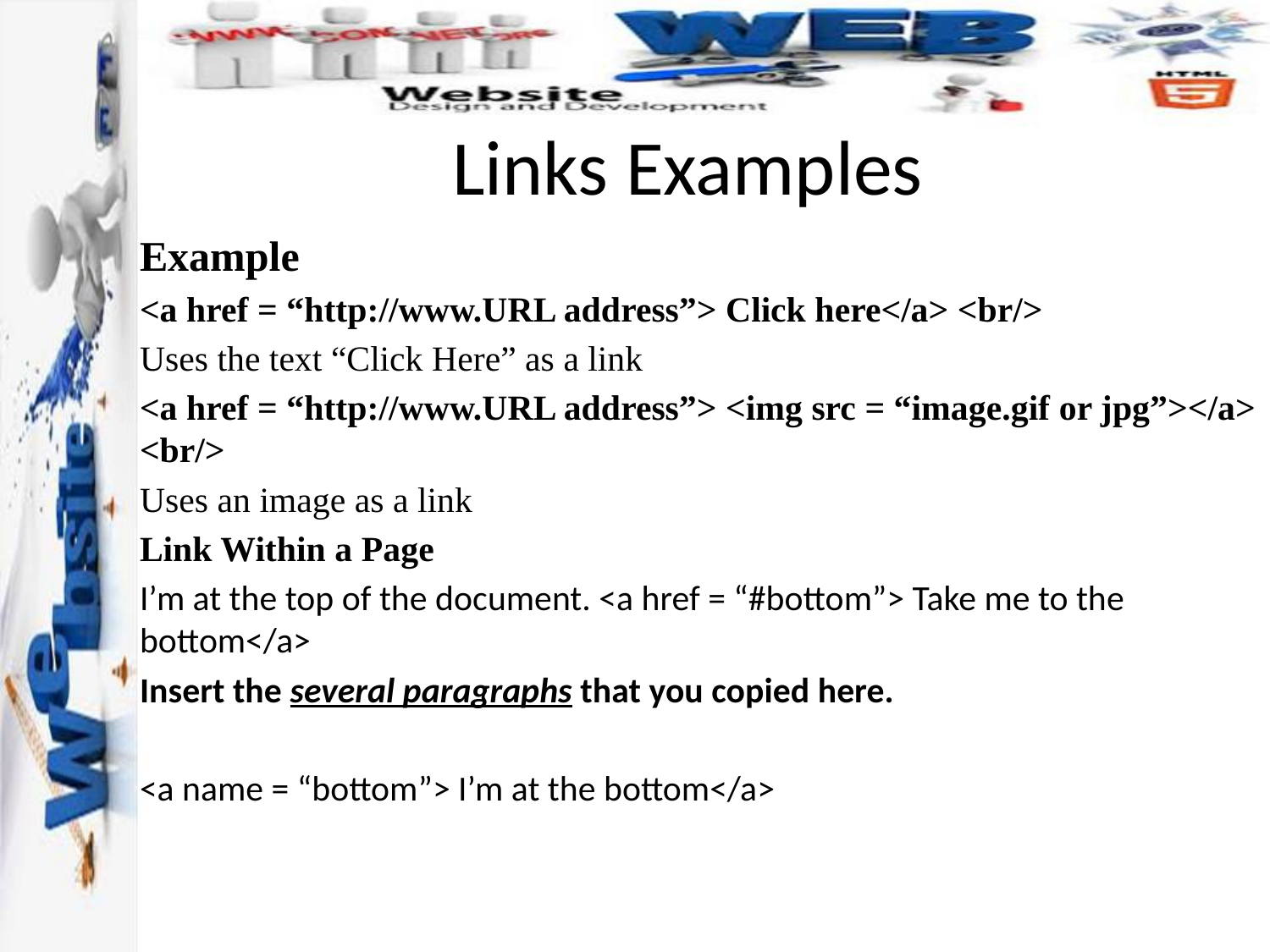

# Links Examples
Example
<a href = “http://www.URL address”> Click here</a> <br/>
Uses the text “Click Here” as a link
<a href = “http://www.URL address”> <img src = “image.gif or jpg”></a> <br/>
Uses an image as a link
Link Within a Page
I’m at the top of the document. <a href = “#bottom”> Take me to the bottom</a>
Insert the several paragraphs that you copied here.

<a name = “bottom”> I’m at the bottom</a>